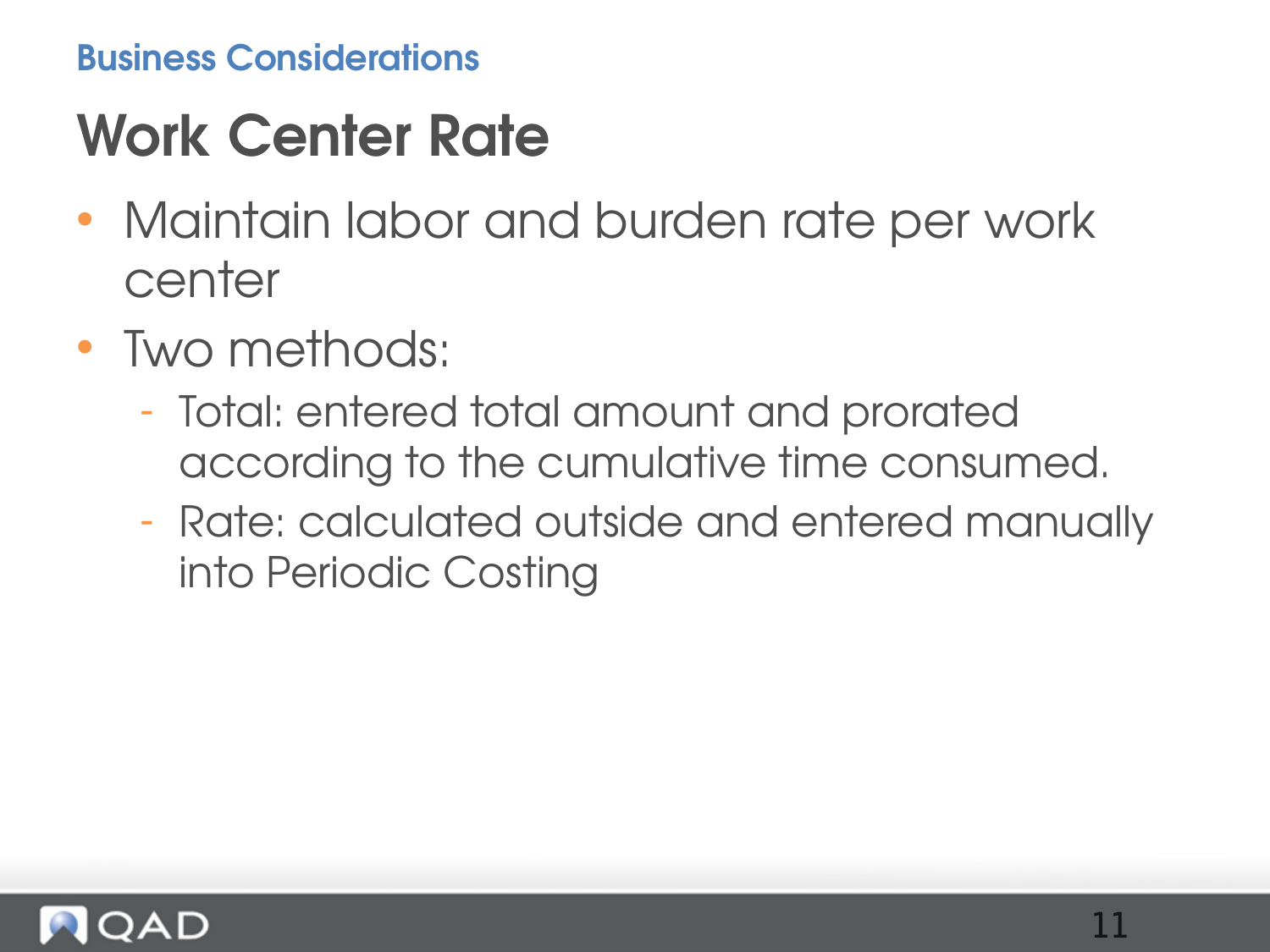

Business Considerations
# Work Center Rate
Maintain labor and burden rate per work center
Two methods:
Total: entered total amount and prorated according to the cumulative time consumed.
Rate: calculated outside and entered manually into Periodic Costing
11